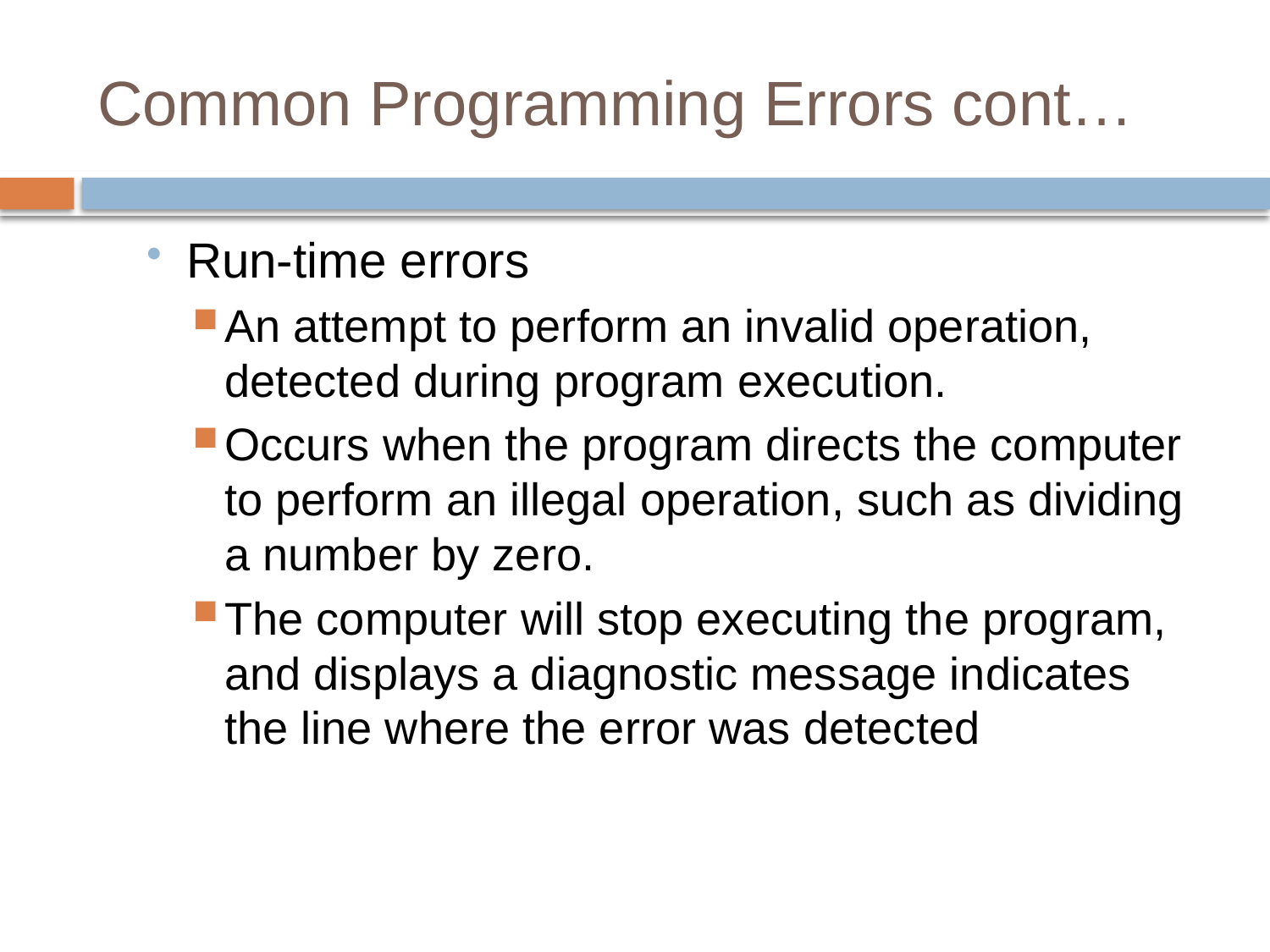

# Common Programming Errors cont…
Run-time errors
An attempt to perform an invalid operation, detected during program execution.
Occurs when the program directs the computer to perform an illegal operation, such as dividing a number by zero.
The computer will stop executing the program, and displays a diagnostic message indicates the line where the error was detected